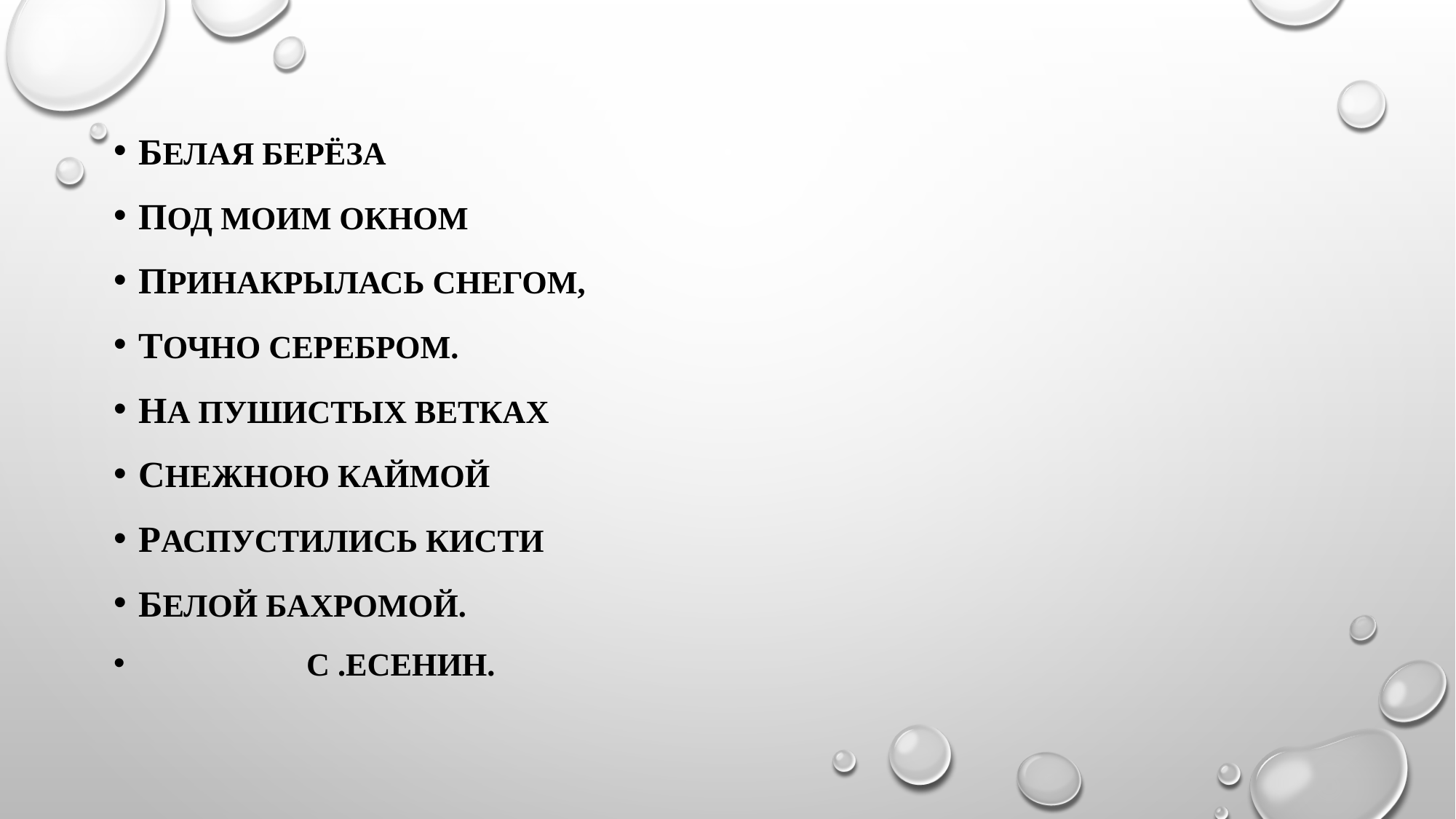

Белая берёза
Под моим окном
Принакрылась снегом,
Точно серебром.
На пушистых ветках
Снежною каймой
Распустились кисти
Белой бахромой.
                     с .Есенин.